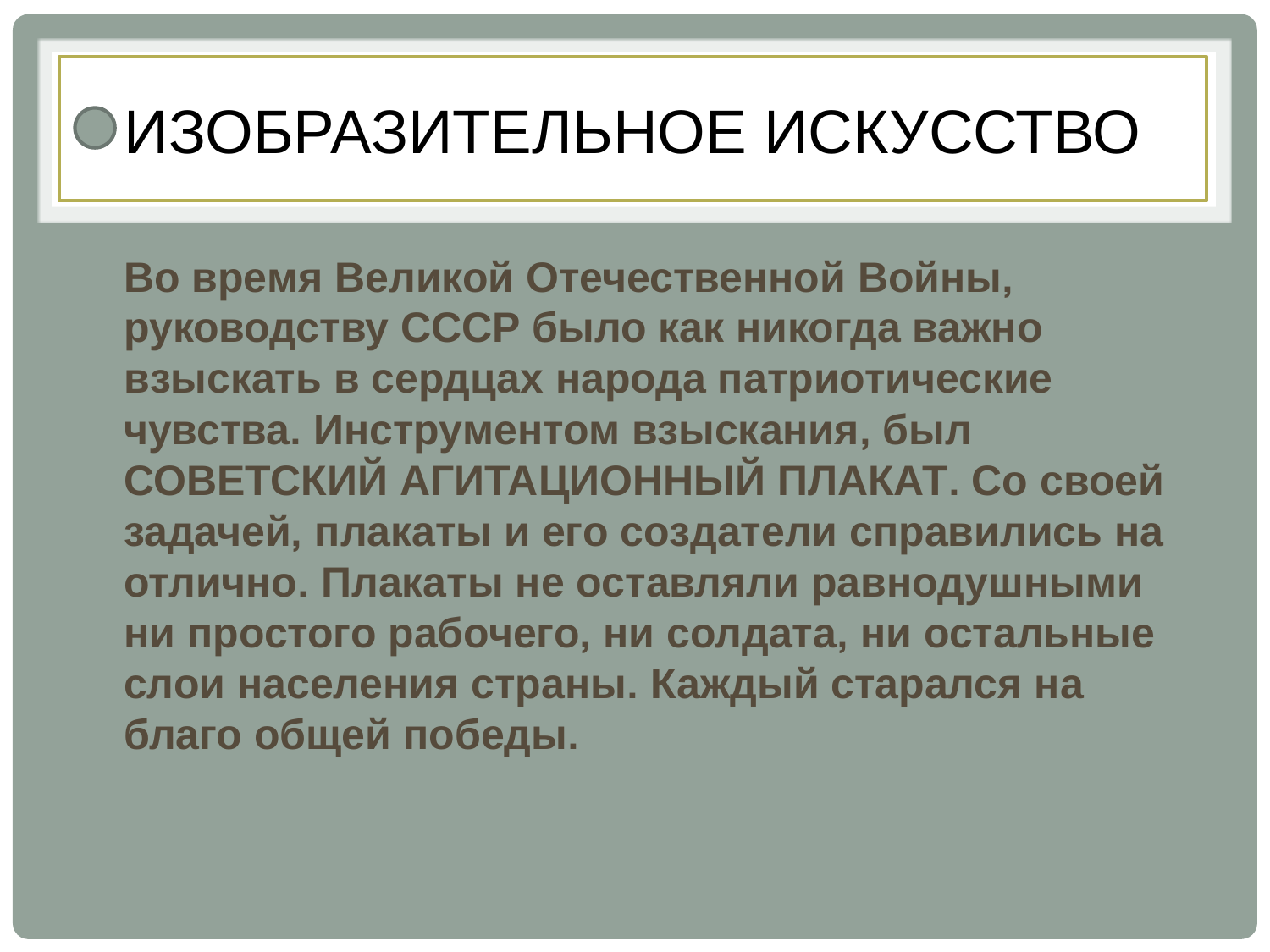

# Изобразительное искусство

Во время Великой Отечественной Войны, руководству СССР было как никогда важно взыскать в сердцах народа патриотические чувства. Инструментом взыскания, был СОВЕТСКИЙ АГИТАЦИОННЫЙ ПЛАКАТ. Со своей задачей, плакаты и его создатели справились на отлично. Плакаты не оставляли равнодушными ни простого рабочего, ни солдата, ни остальные слои населения страны. Каждый старался на благо общей победы.